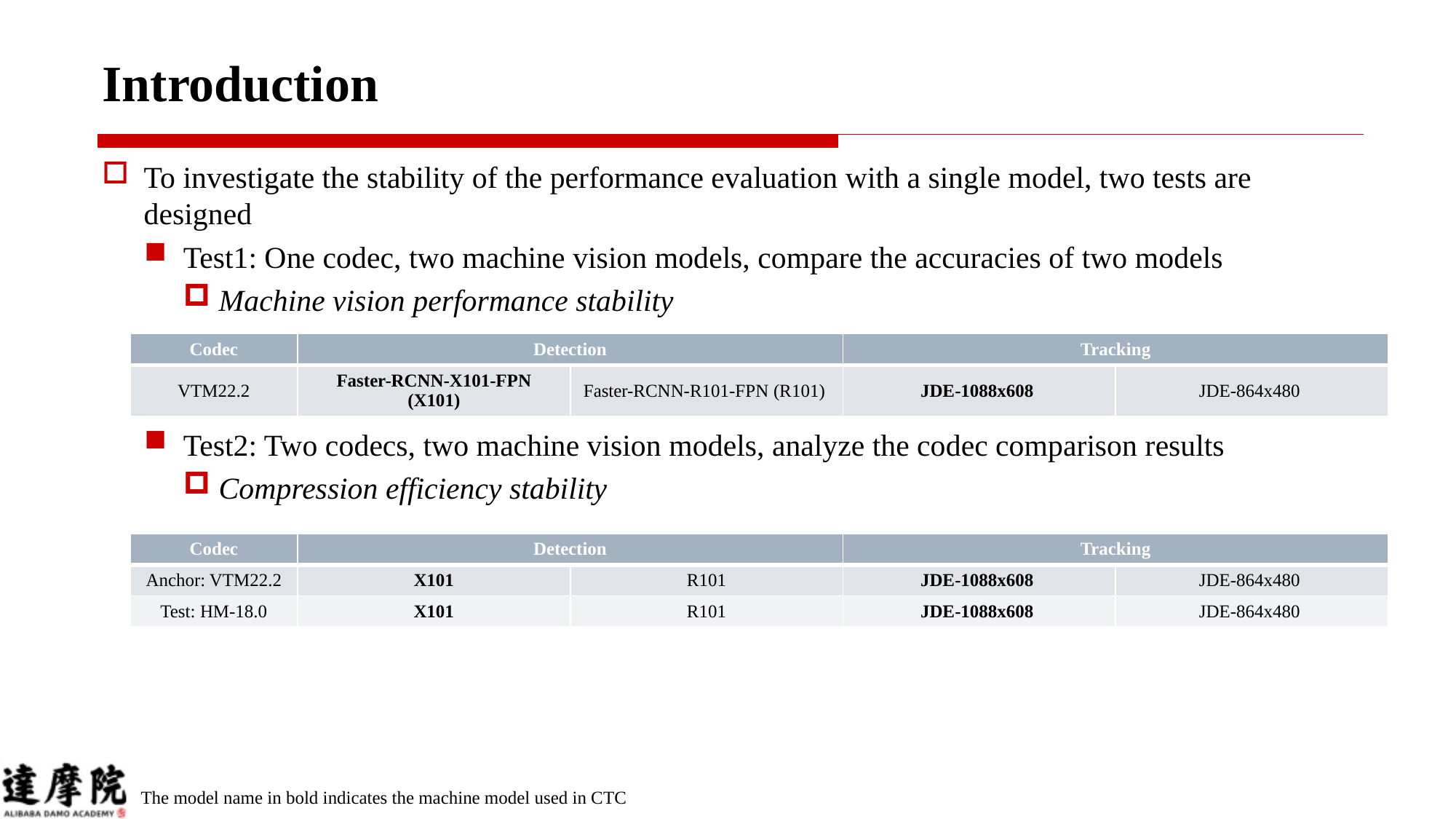

# Introduction
To investigate the stability of the performance evaluation with a single model, two tests are designed
Test1: One codec, two machine vision models, compare the accuracies of two models
Machine vision performance stability

Test2: Two codecs, two machine vision models, analyze the codec comparison results
Compression efficiency stability

| Codec | Detection |  | Tracking |  |
| --- | --- | --- | --- | --- |
| VTM22.2 | Faster-RCNN-X101-FPN (X101) | Faster-RCNN-R101-FPN (R101) | JDE-1088x608 | JDE-864x480 |
| Codec | Detection |  | Tracking |  |
| --- | --- | --- | --- | --- |
| Anchor: VTM22.2 | X101 | R101 | JDE-1088x608 | JDE-864x480 |
| Test: HM-18.0 | X101 | R101 | JDE-1088x608 | JDE-864x480 |
The model name in bold indicates the machine model used in CTC